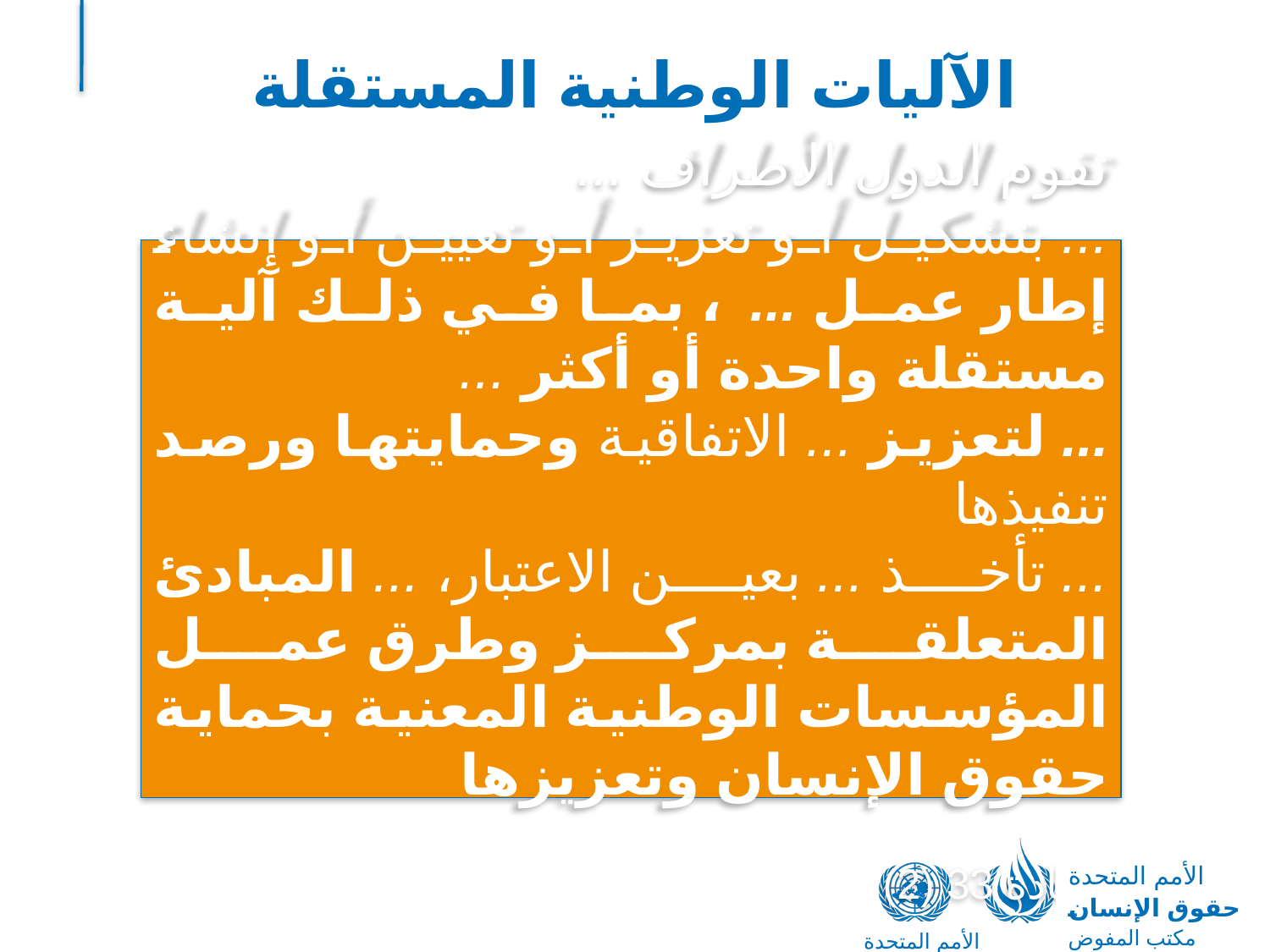

# الآليات الوطنية المستقلة

تقوم الدول الأطراف ...
... بتشكيل أو تعزيز أو تعيين أو إنشاء إطار عمل ...، بما في ذلك آلية مستقلة واحدة أو أكثر ...
... لتعزيز ... الاتفاقية وحمايتها ورصد تنفيذها
... تأخذ ... بعين الاعتبار، ... المبادئ المتعلقة بمركز وطرق عمل المؤسسات الوطنية المعنية بحماية حقوق الإنسان وتعزيزها

المادة 33 (2)
الأمم المتحدة
حقوق الإنسان
مكتب المفوض السامي
الأمم المتحدة